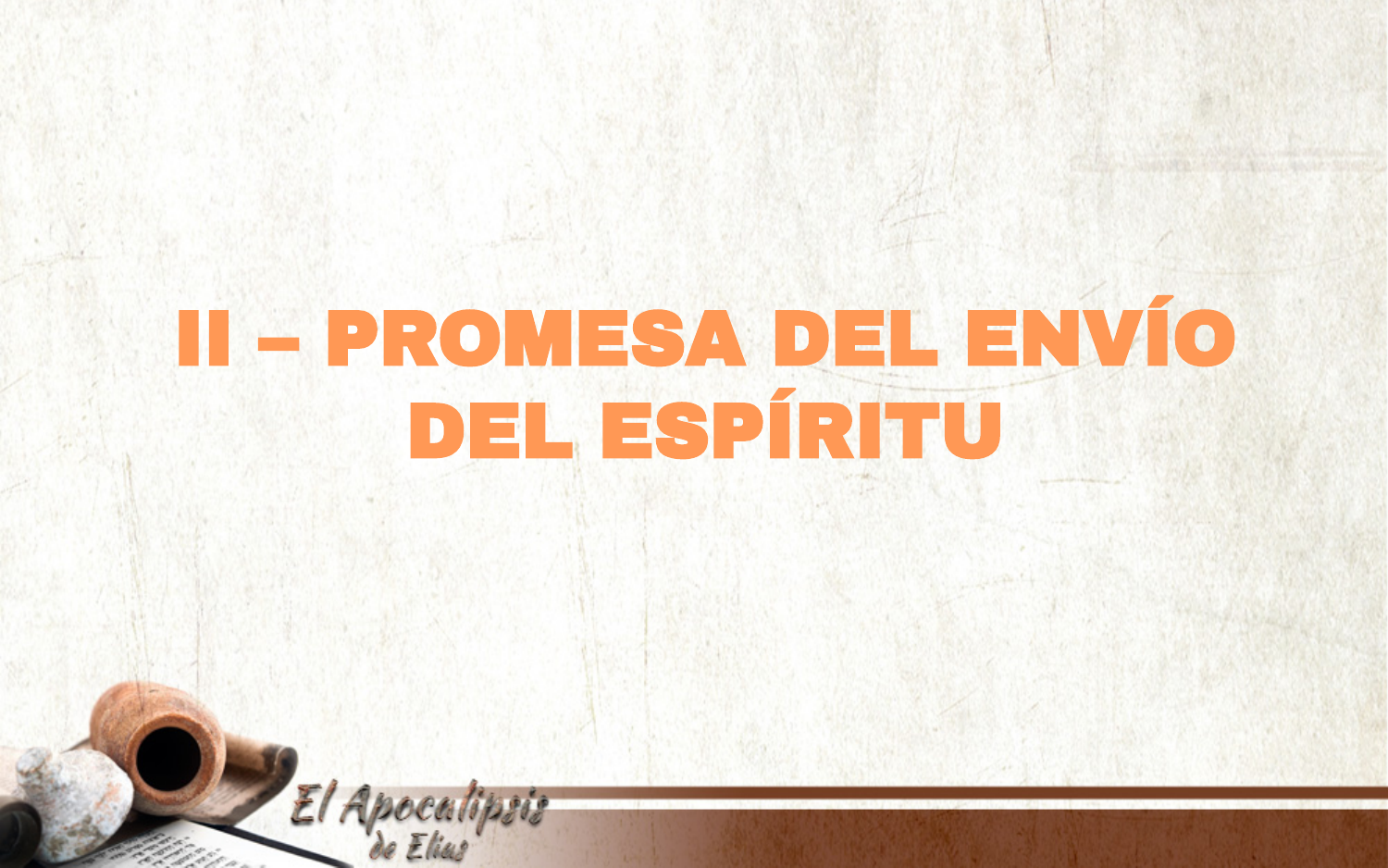

II – PROMESA DEL ENVÍO DEL ESPÍRITU